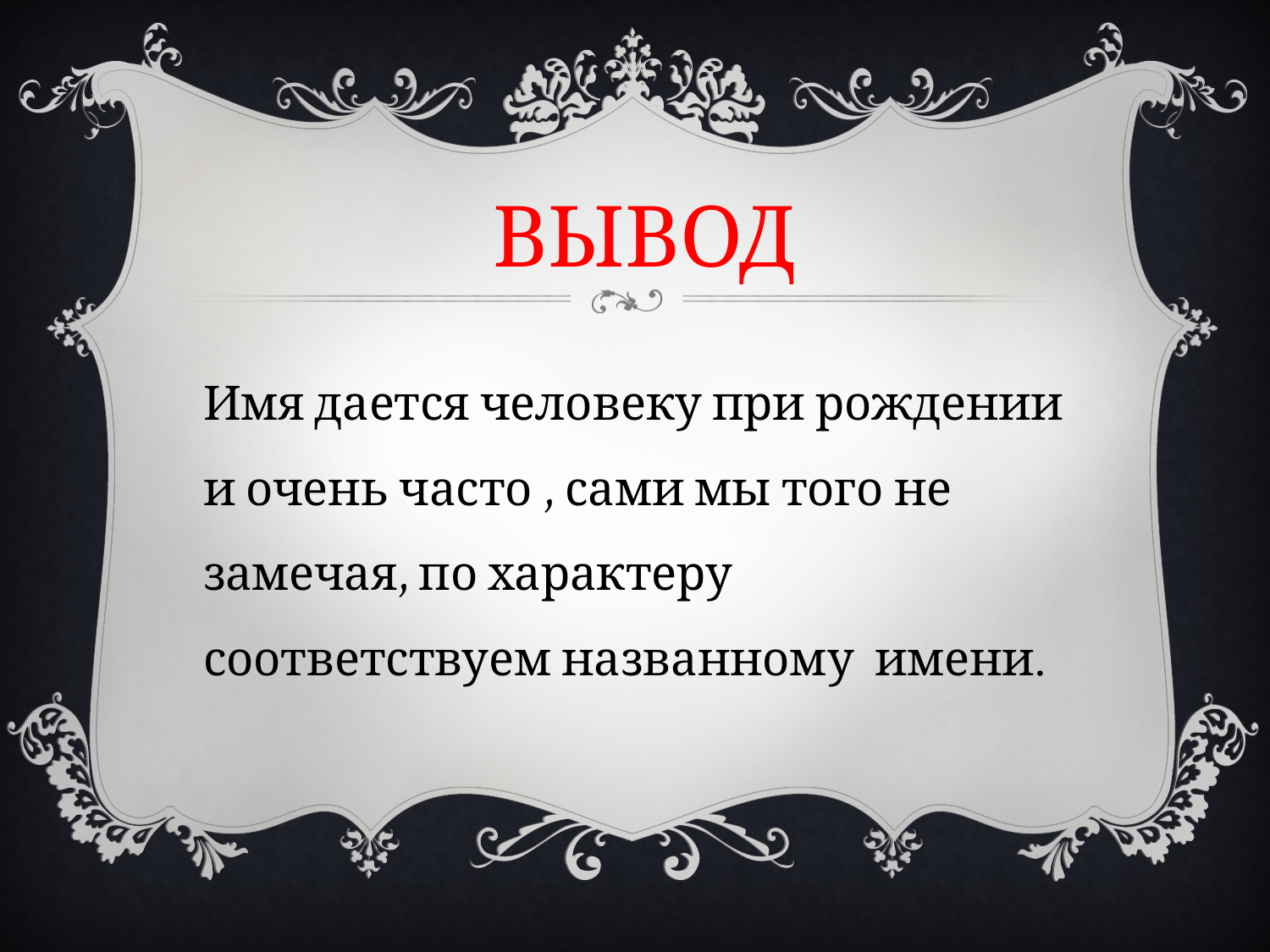

ВЫВОД
Имя дается человеку при рождении и очень часто , сами мы того не замечая, по характеру  соответствуем названному  имени.